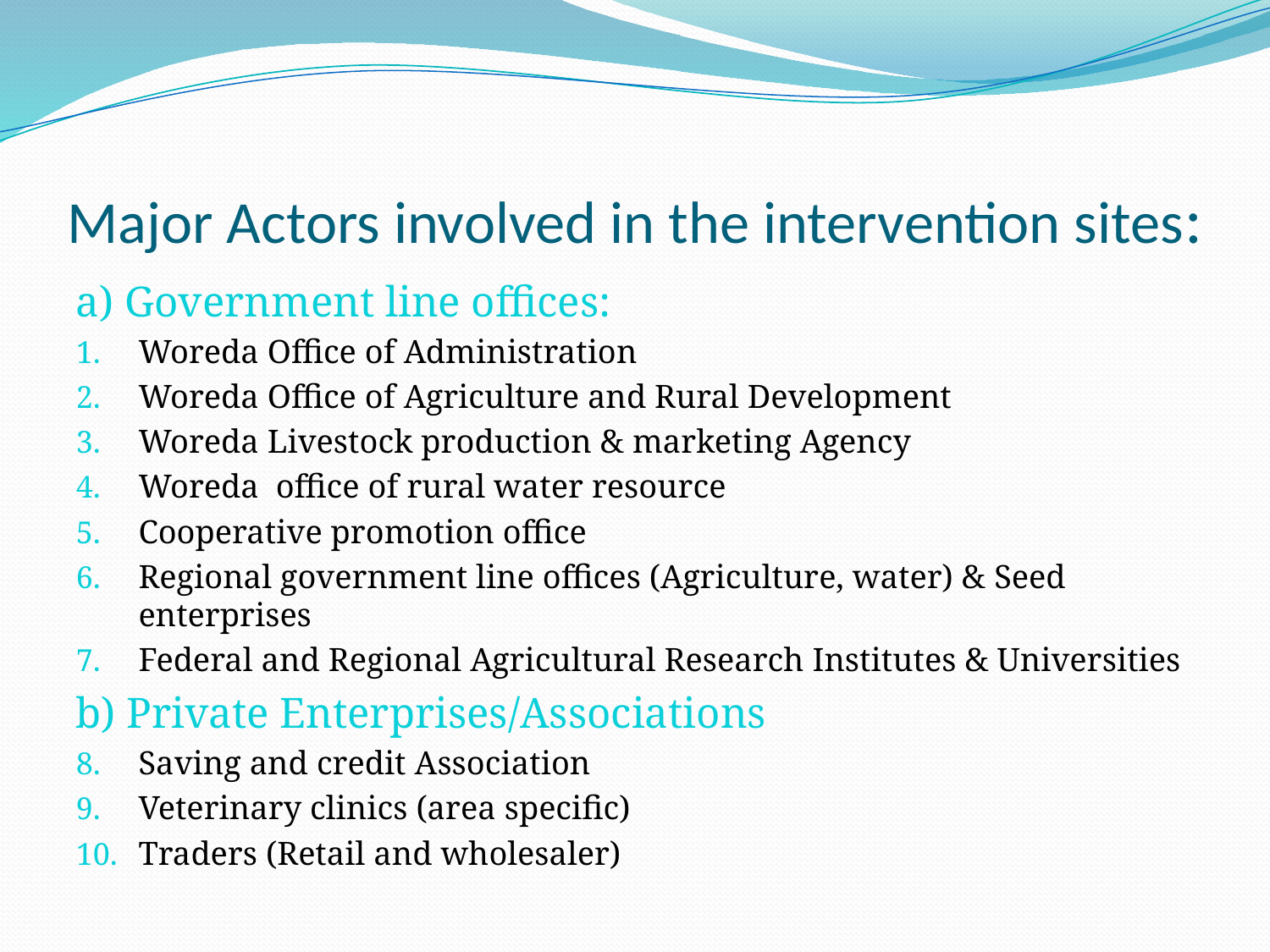

# Major Actors involved in the intervention sites:
a) Government line offices:
Woreda Office of Administration
Woreda Office of Agriculture and Rural Development
Woreda Livestock production & marketing Agency
Woreda  office of rural water resource
Cooperative promotion office
Regional government line offices (Agriculture, water) & Seed enterprises
Federal and Regional Agricultural Research Institutes & Universities
b) Private Enterprises/Associations
Saving and credit Association
Veterinary clinics (area specific)
Traders (Retail and wholesaler)